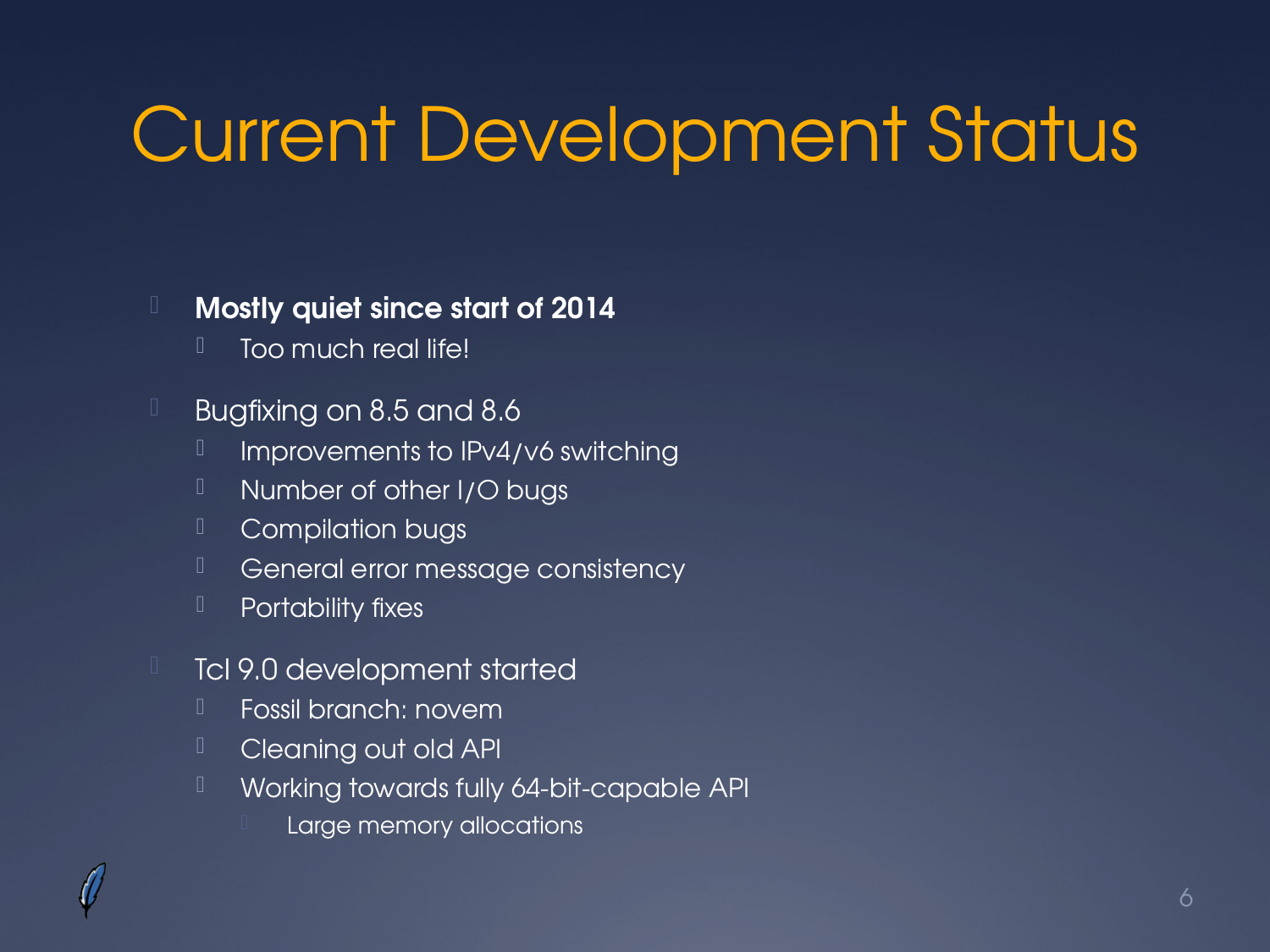

# Current Development Status
Mostly quiet since start of 2014
Too much real life!
Bugfixing on 8.5 and 8.6
Improvements to IPv4/v6 switching
Number of other I/O bugs
Compilation bugs
General error message consistency
Portability fixes
Tcl 9.0 development started
Fossil branch: novem
Cleaning out old API
Working towards fully 64-bit-capable API
Large memory allocations
6